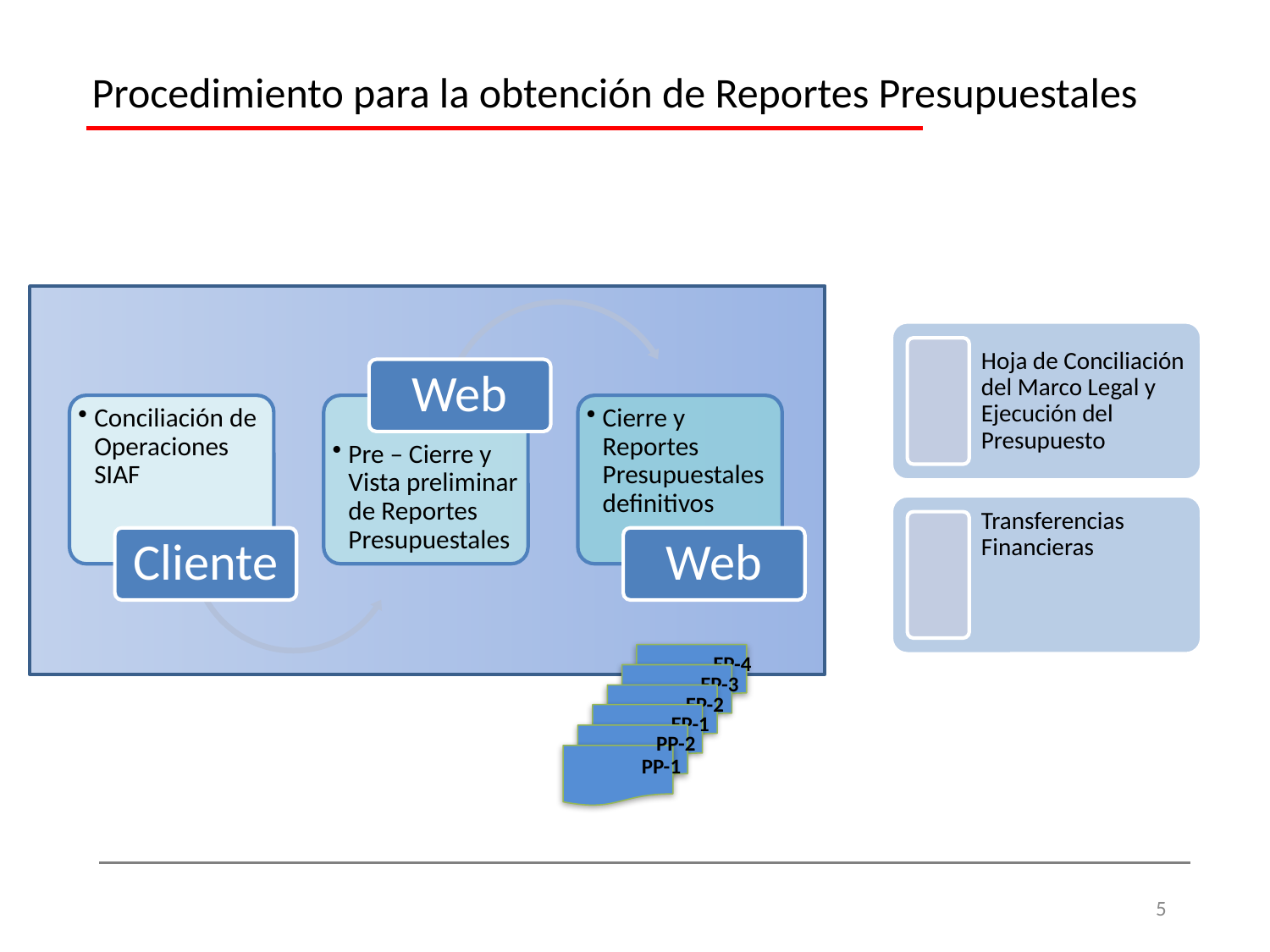

Procedimiento para la obtención de Reportes Presupuestales
Conciliación de Operaciones SIAF
Cliente
Pre – Cierre y Vista preliminar de Reportes Presupuestales
Web
Cierre y Reportes Presupuestales definitivos
Web

Hoja de Conciliación del Marco Legal y Ejecución del Presupuesto
Transferencias Financieras

EP-4

EP-3

EP-2

EP-1
PP-2

PP-1
5